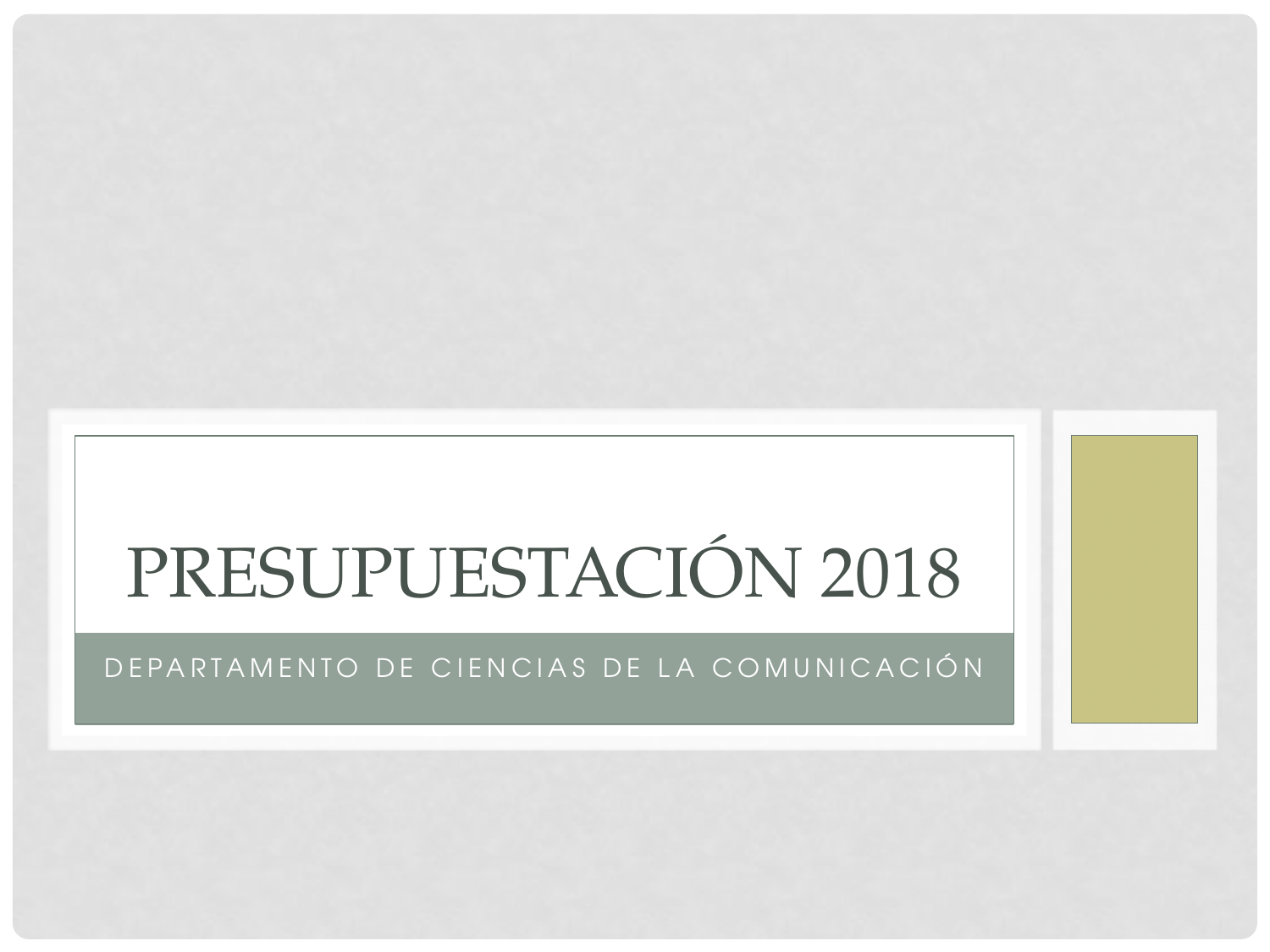

# Presupuestación 2018
Departamento de ciencias de la comunicación